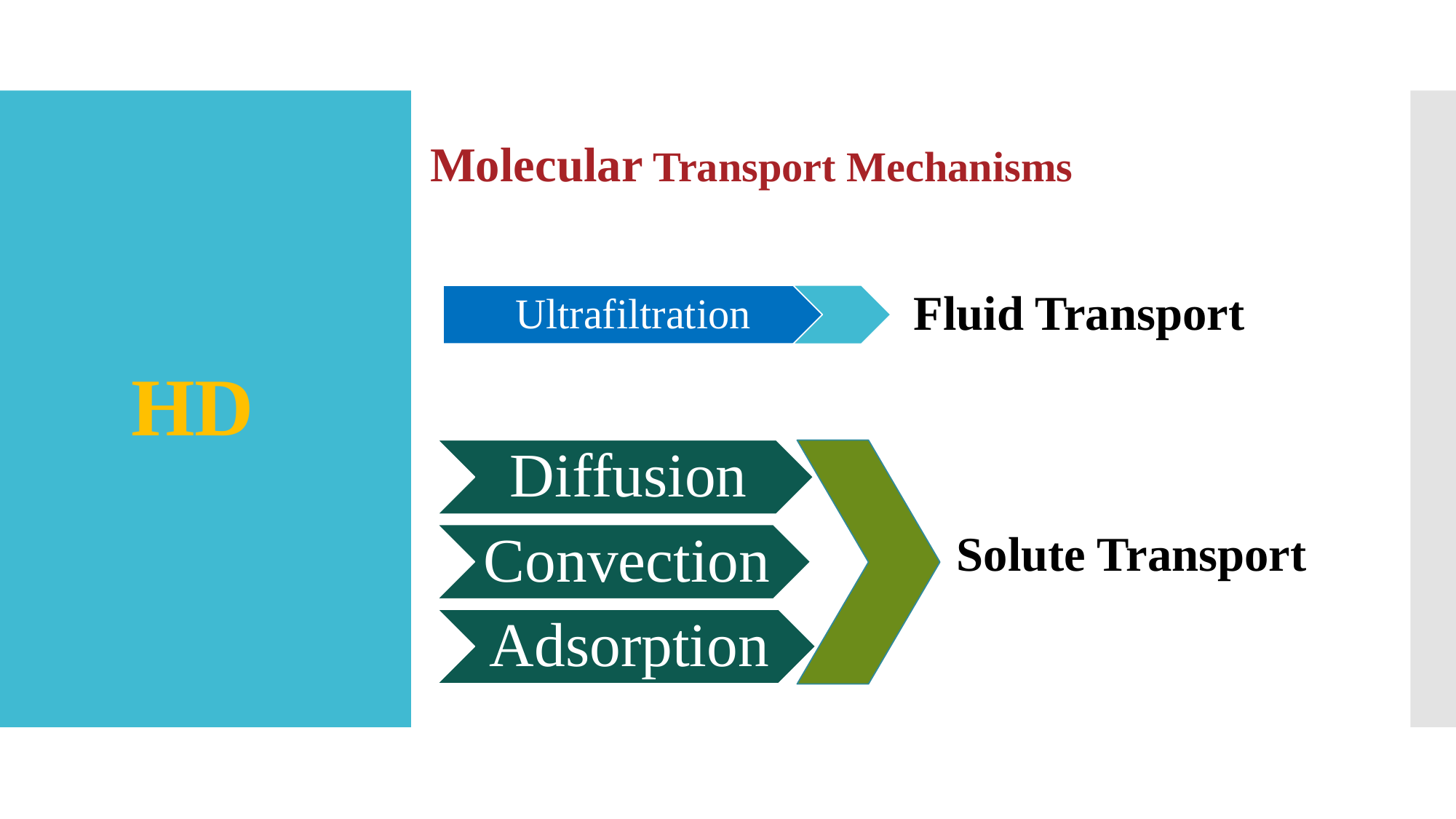

Molecular Transport Mechanisms
# HD
Ultrafiltration

Fluid Transport
Diffusion
Convection
Adsorption

Solute Transport